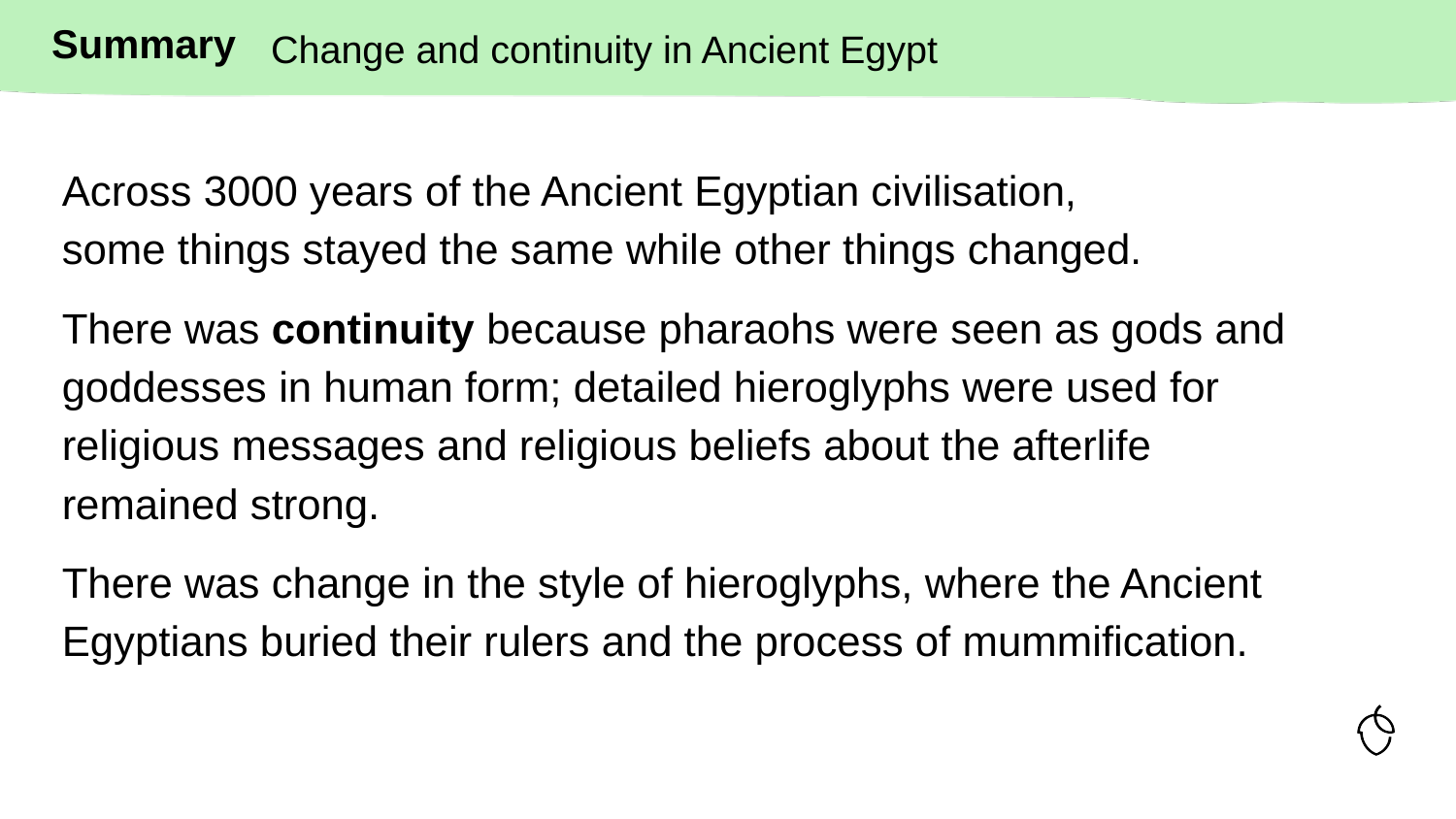

# Change and continuity in Ancient Egypt
Across 3000 years of the Ancient Egyptian civilisation,
some things stayed the same while other things changed.
There was continuity because pharaohs were seen as gods and goddesses in human form; detailed hieroglyphs were used for religious messages and religious beliefs about the afterlife remained strong.
There was change in the style of hieroglyphs, where the Ancient Egyptians buried their rulers and the process of mummification.